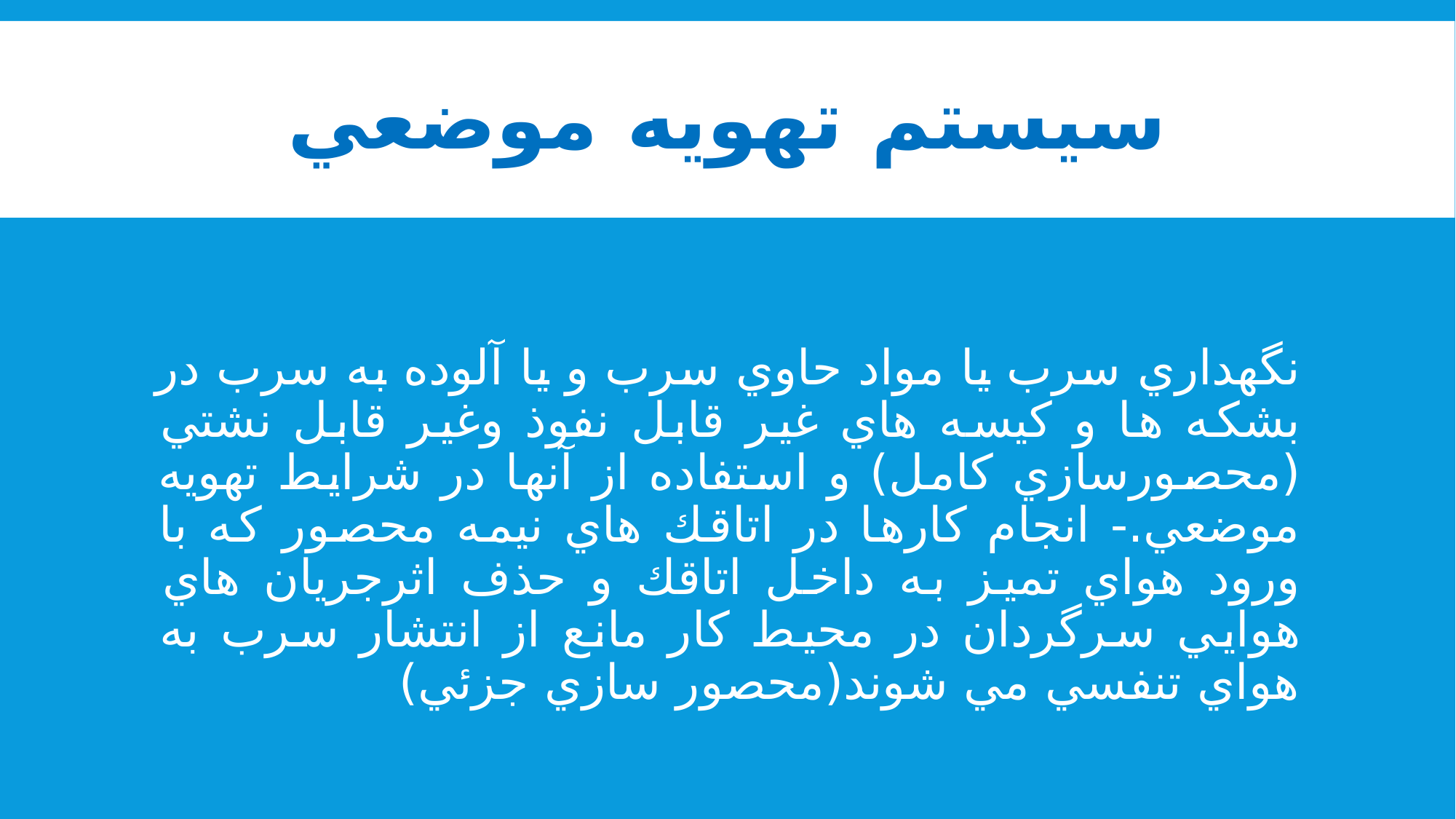

# سيستم تهويه موضعي

نگهداري سرب يا مواد حاوي سرب و يا آلوده به سرب در بشکه ها و كيسه هاي غير قابل نفوذ وغير قابل نشتي (محصورسازي كامل) و استفاده از آنها در شرايط تهويه موضعي.- انجام كارها در اتاقك هاي نيمه محصور كه با ورود هواي تميز به داخل اتاقك و حذف اثرجريان هاي هوايي سرگردان در محيط كار مانع از انتشار سرب به هواي تنفسي مي شوند(محصور سازي جزئي)